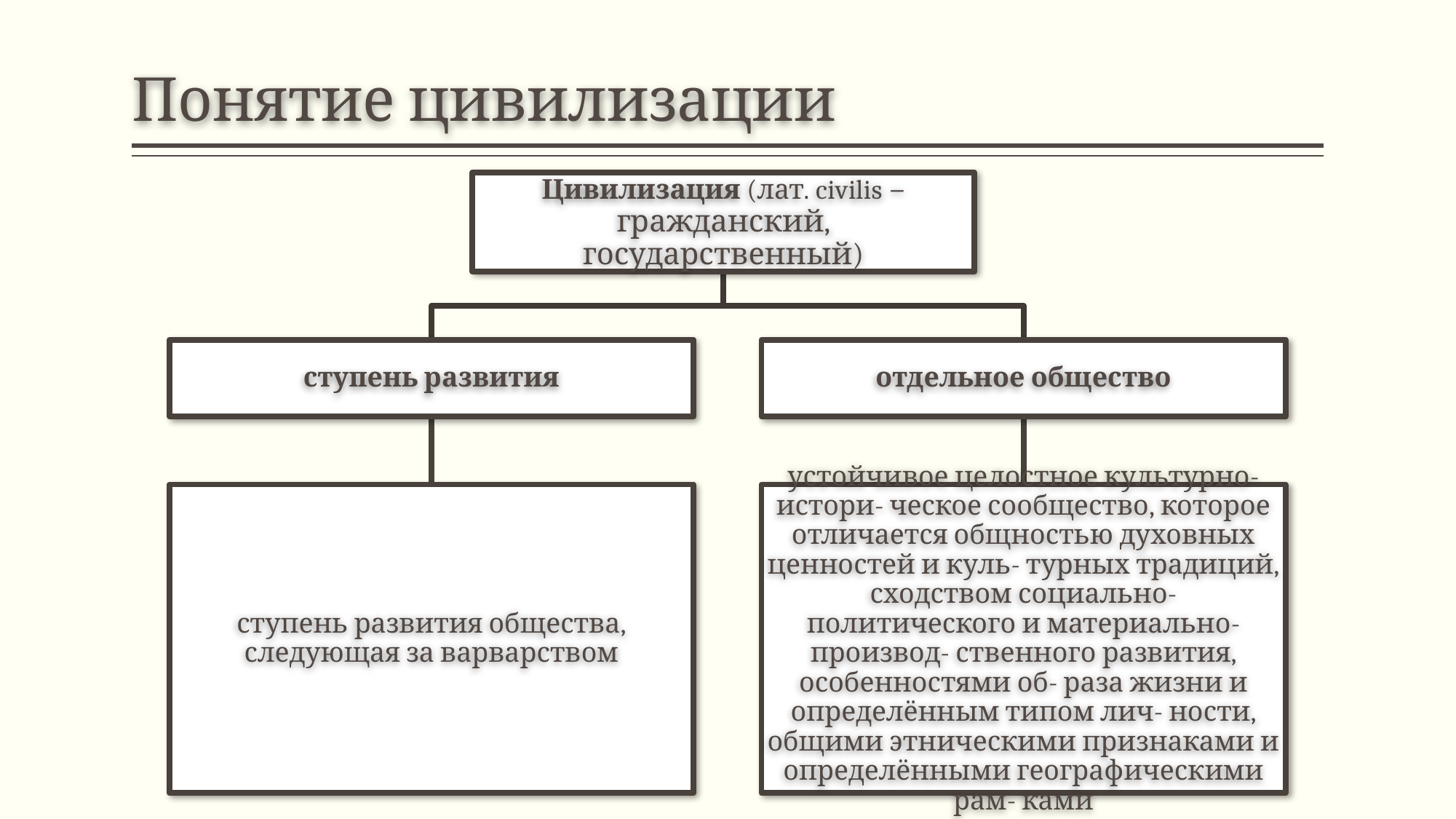

# Понятие цивилизации

Цивилизация (лат. civilis – гражданский, государственный)

ступень развития

отдельное общество

ступень развития общества, следующая за варварством

устойчивое целостное культурно-истори- ческое сообщество, которое отличается общностью духовных ценностей и куль- турных традиций, сходством социально- политического и материально-производ- ственного развития, особенностями об- раза жизни и определённым типом лич- ности, общими этническими признаками и определёнными географическими рам- ками